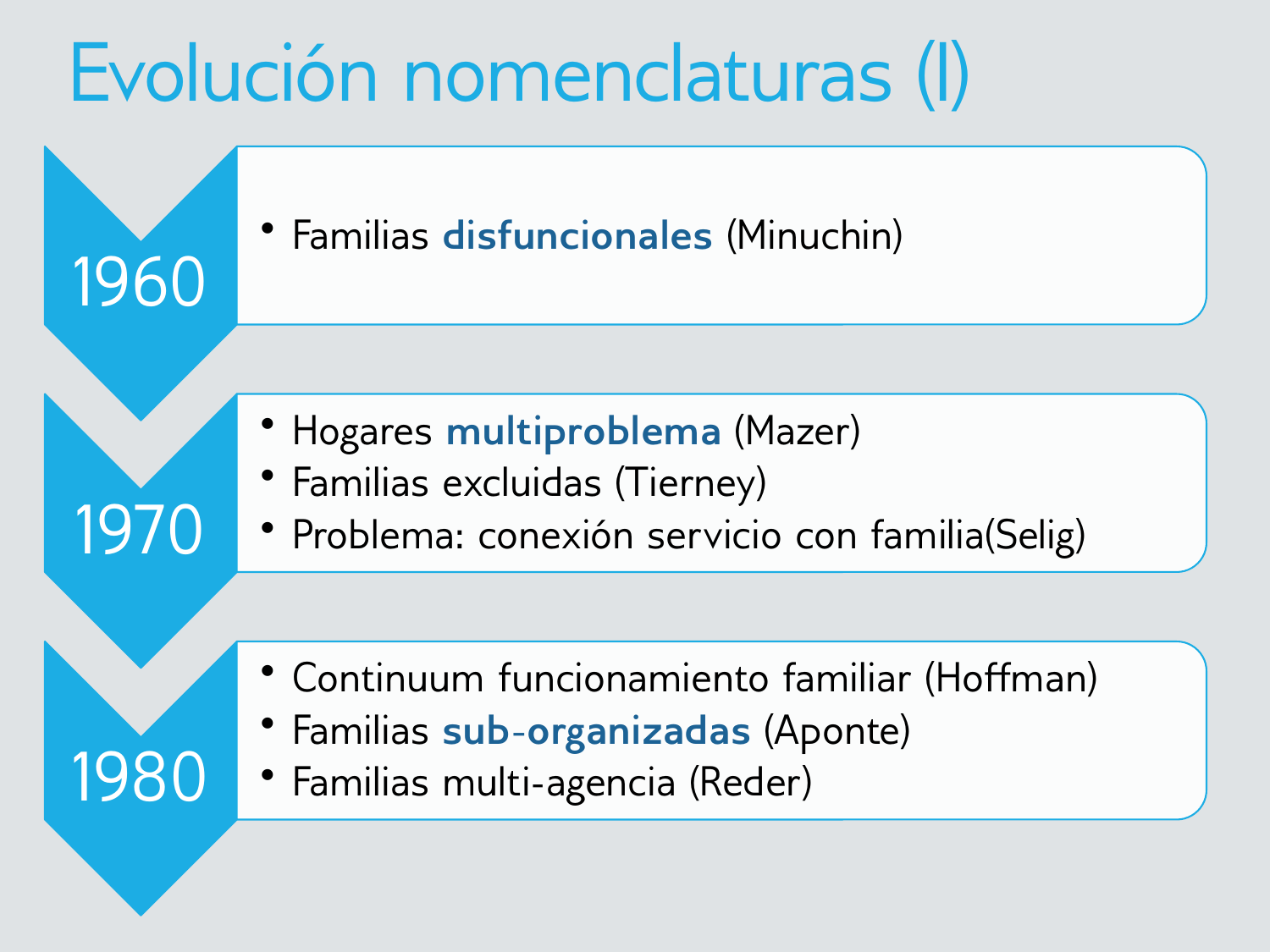

Evolución nomenclaturas (I)
1960
Familias disfuncionales (Minuchin)
1970
Hogares multiproblema (Mazer)
Familias excluidas (Tierney)
Problema: conexión servicio con familia(Selig)
1980
Continuum funcionamiento familiar (Hoffman)
Familias sub-organizadas (Aponte)
Familias multi-agencia (Reder)